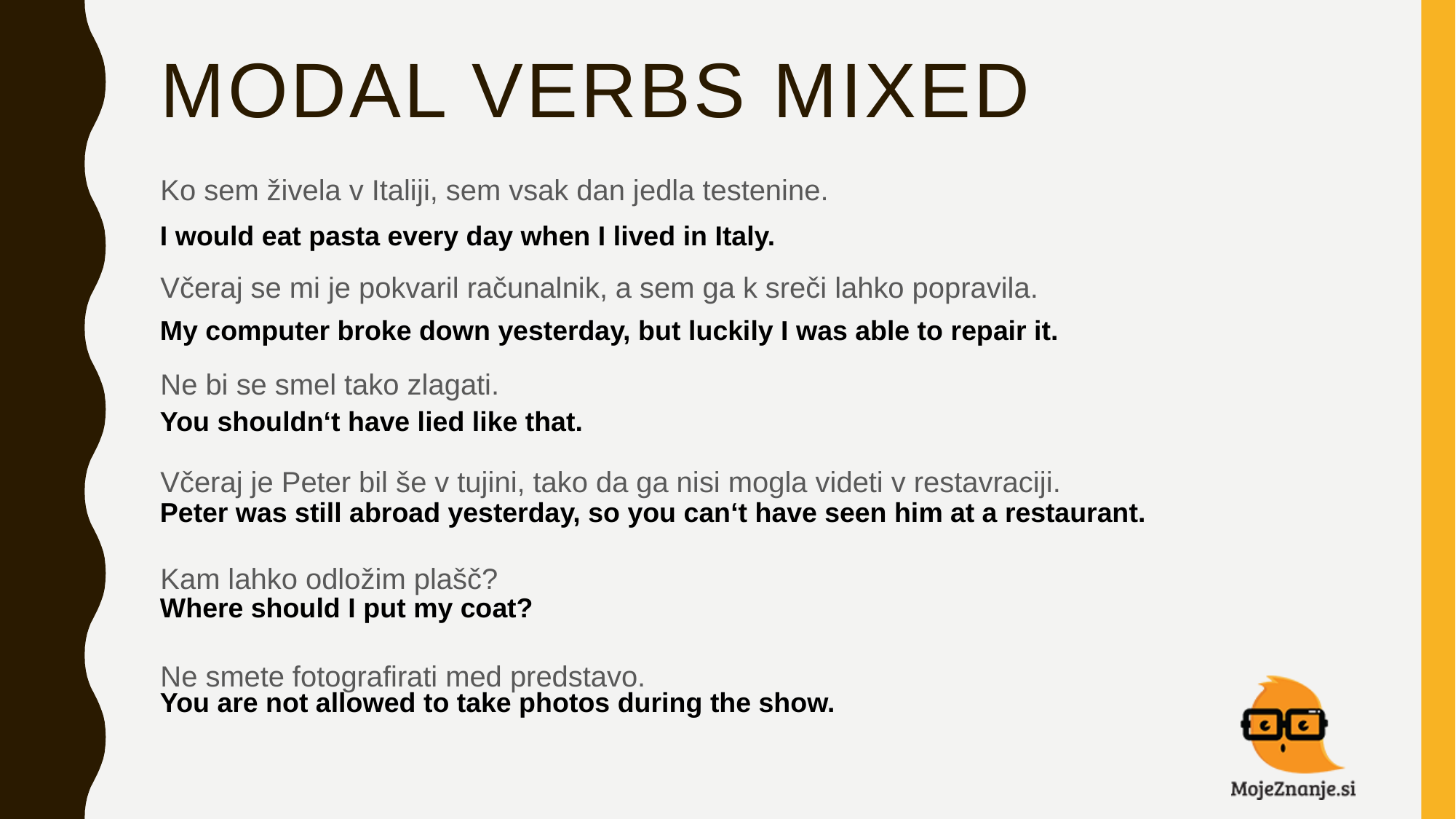

# MODAL VERBS MIXED
Ko sem živela v Italiji, sem vsak dan jedla testenine.

Včeraj se mi je pokvaril računalnik, a sem ga k sreči lahko popravila.

Ne bi se smel tako zlagati.

Včeraj je Peter bil še v tujini, tako da ga nisi mogla videti v restavraciji.

Kam lahko odložim plašč?

Ne smete fotografirati med predstavo.
I would eat pasta every day when I lived in Italy.
My computer broke down yesterday, but luckily I was able to repair it.
You shouldn‘t have lied like that.
Peter was still abroad yesterday, so you can‘t have seen him at a restaurant.
Where should I put my coat?
You are not allowed to take photos during the show.